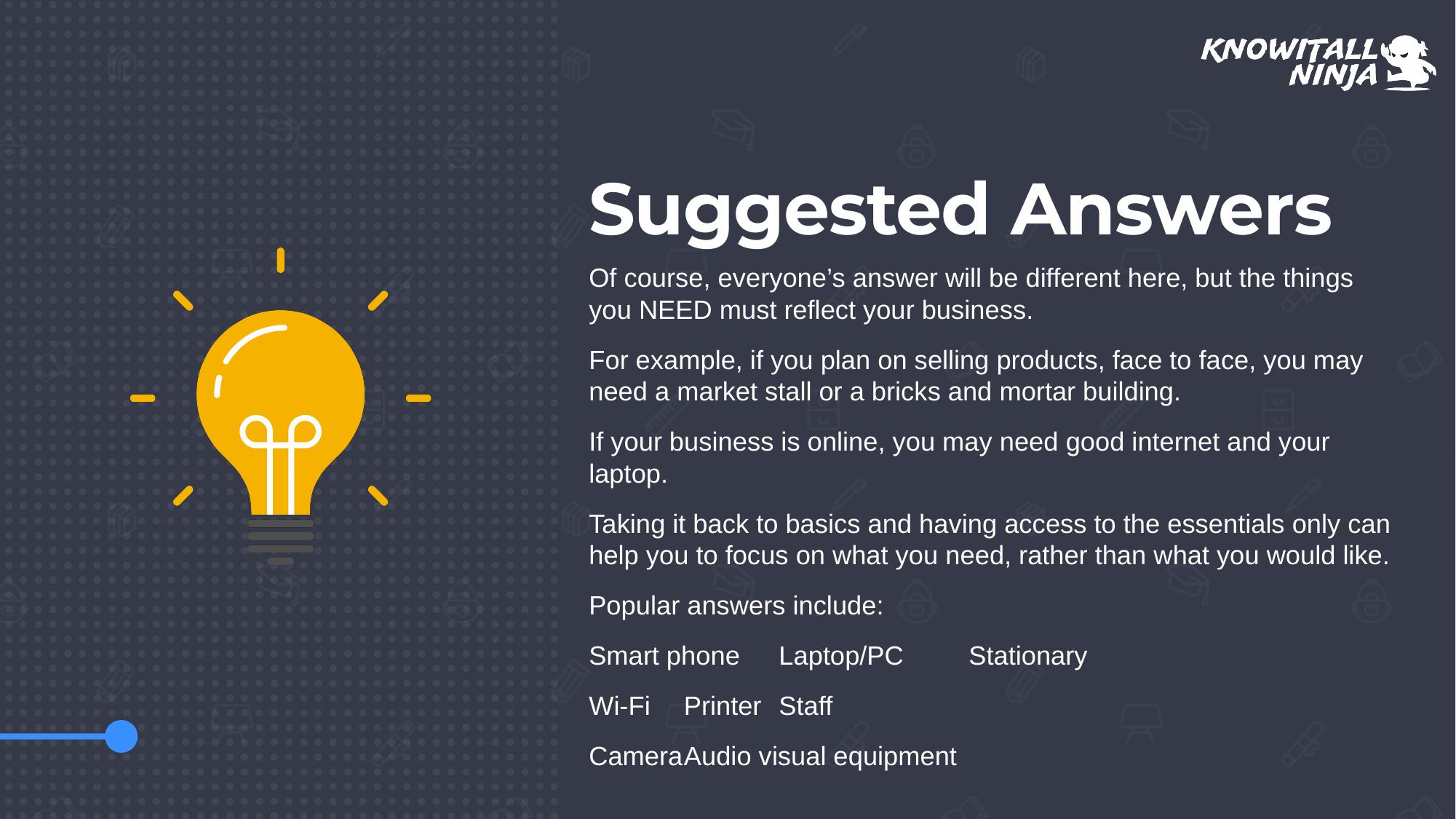

# Suggested Answers
Of course, everyone’s answer will be different here, but the things you NEED must reflect your business.
For example, if you plan on selling products, face to face, you may need a market stall or a bricks and mortar building.
If your business is online, you may need good internet and your laptop.
Taking it back to basics and having access to the essentials only can help you to focus on what you need, rather than what you would like.
Popular answers include:
Smart phone 		Laptop/PC		Stationary
Wi-Fi			Printer			Staff
Camera		Audio visual equipment